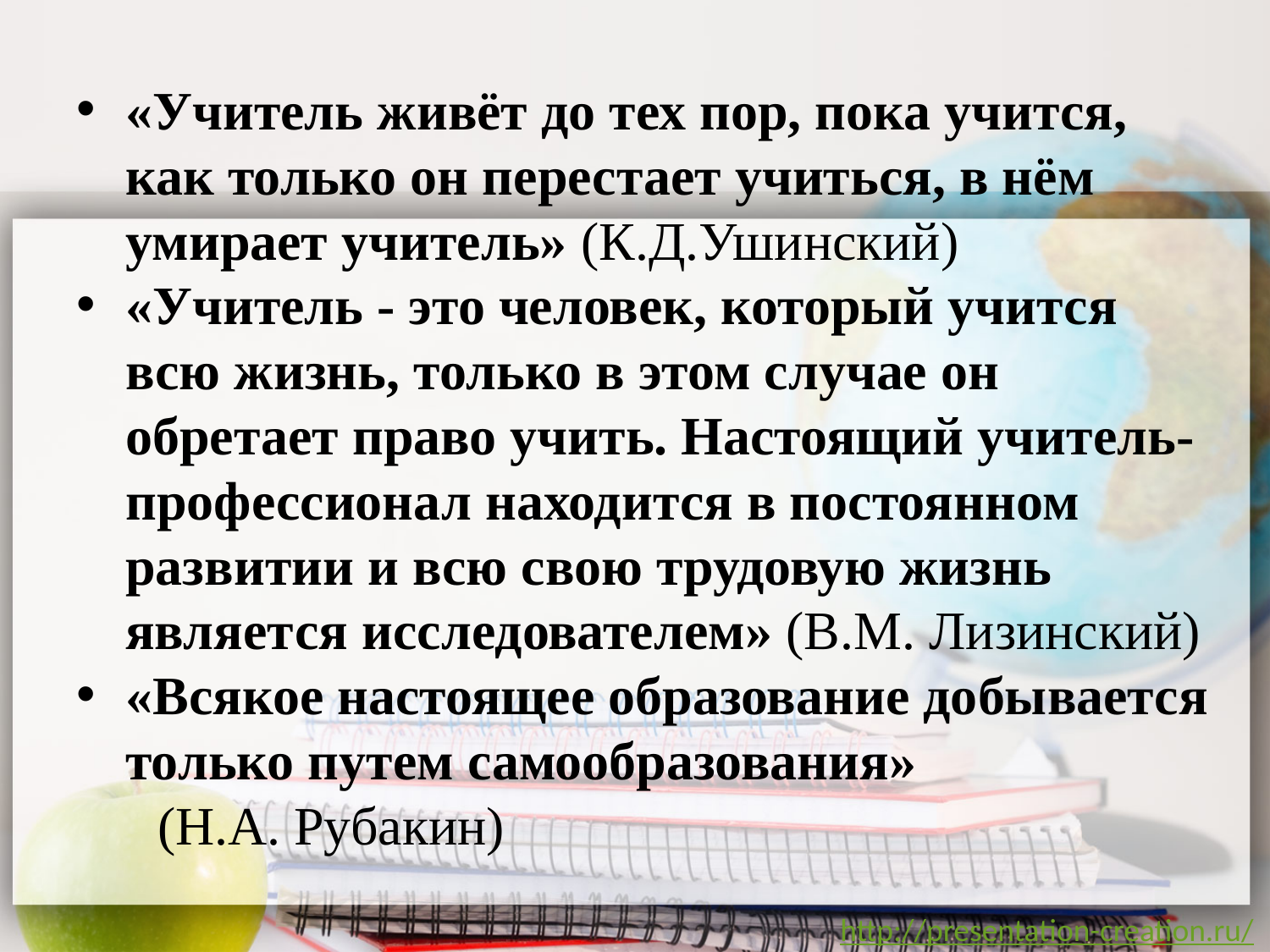

#
«Учитель живёт до тех пор, пока учится, как только он перестает учиться, в нём умирает учитель» (К.Д.Ушинский)
«Учитель - это человек, который учится всю жизнь, только в этом случае он обретает право учить. Настоящий учитель-профессионал находится в постоянном развитии и всю свою трудовую жизнь является исследователем» (В.М. Лизинский)
«Всякое настоящее образование добывается только путем самообразования»
      (Н.А. Рубакин)